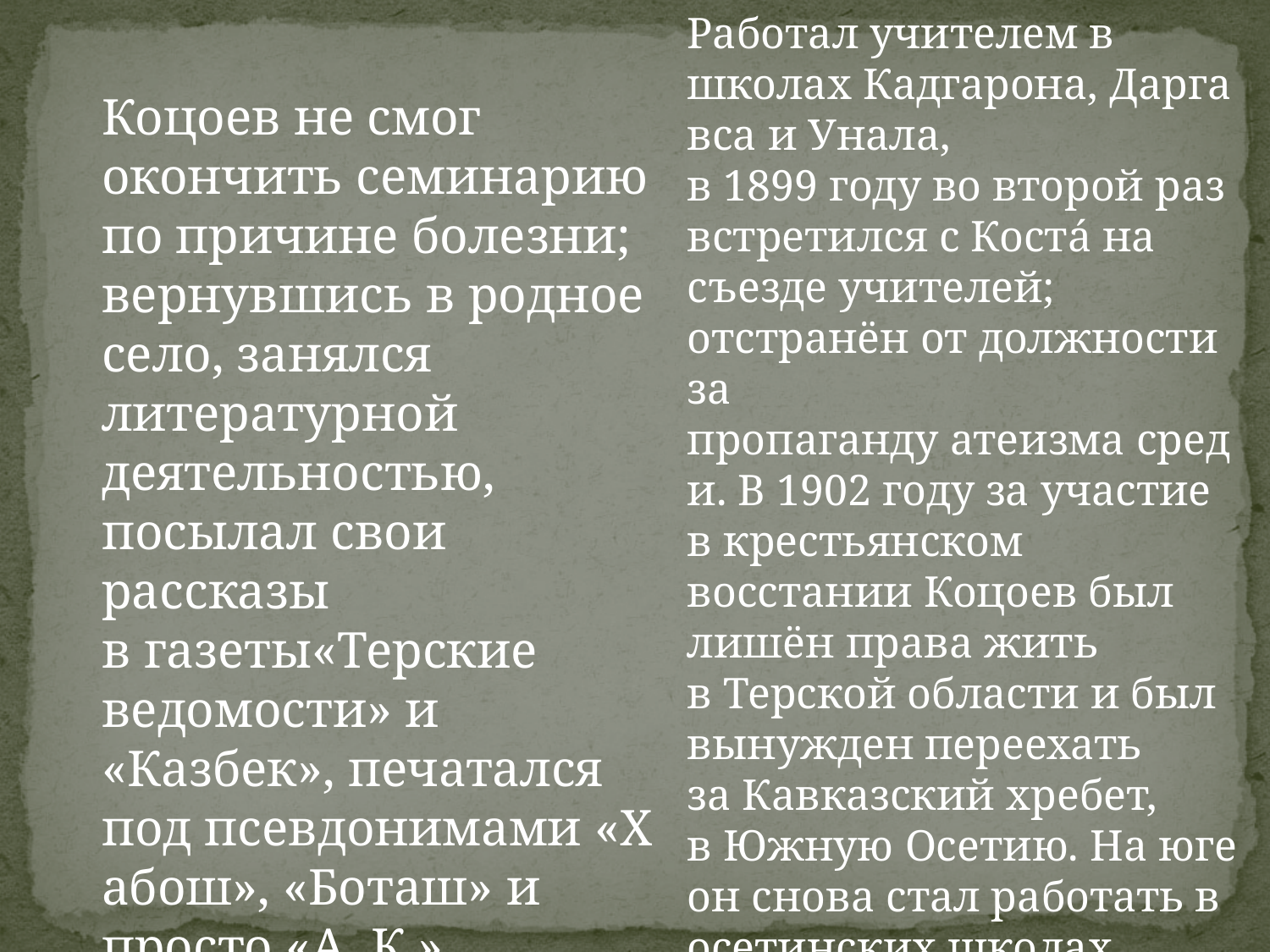

Работал учителем в школах Кадгарона, Даргавса и Унала, в 1899 году во второй раз встретился с Коста́ на съезде учителей; отстранён от должности за пропаганду атеизма среди. В 1902 году за участие в крестьянском восстании Коцоев был лишён права жить в Терской области и был вынужден переехать за Кавказский хребет, в Южную Осетию. На юге он снова стал работать в осетинских школах, писал публицистические статьи для периодических изданий Закавказья.
Коцоев не смог окончить семинарию по причине болезни; вернувшись в родное село, занялся литературной деятельностью, посылал свои рассказы в газеты«Терские ведомости» и «Казбек», печатался под псевдонимами «Хабош», «Боташ» и просто «А. К.»